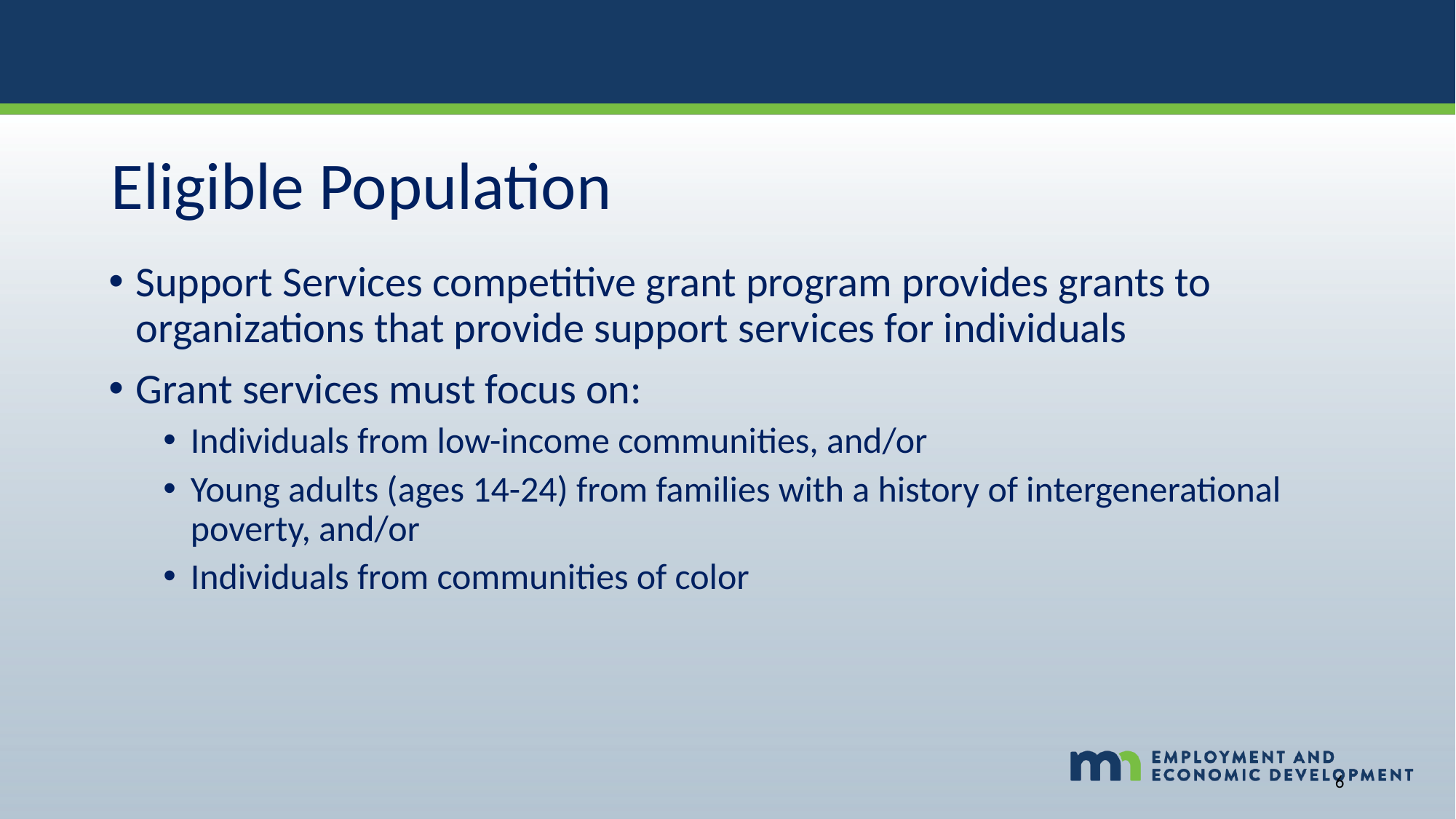

# Eligible Population
Support Services competitive grant program provides grants to organizations that provide support services for individuals
Grant services must focus on:
Individuals from low-income communities, and/or
Young adults (ages 14-24) from families with a history of intergenerational poverty, and/or
Individuals from communities of color

6